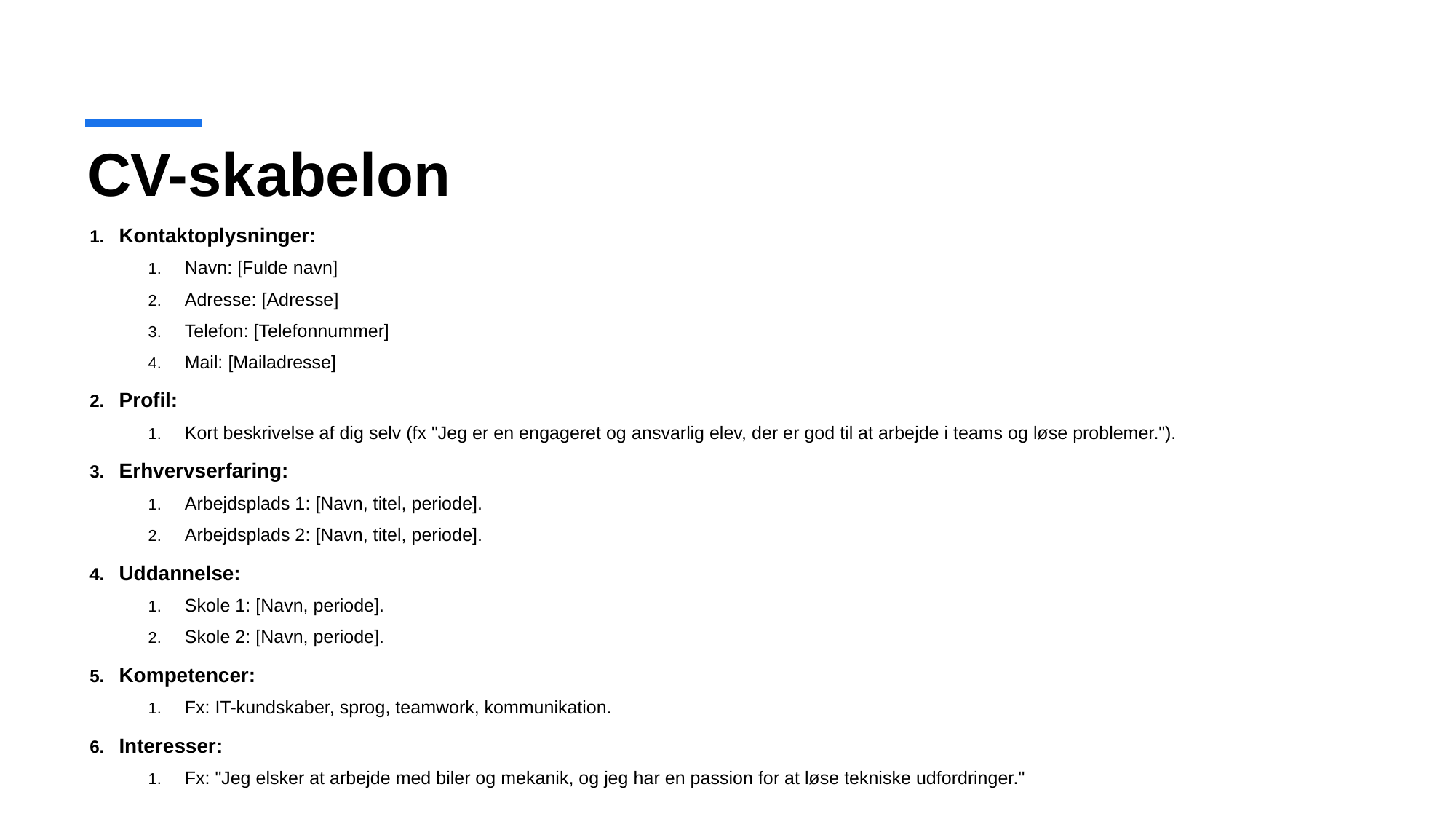

# CV-skabelon
Kontaktoplysninger:
Navn: [Fulde navn]
Adresse: [Adresse]
Telefon: [Telefonnummer]
Mail: [Mailadresse]
Profil:
Kort beskrivelse af dig selv (fx "Jeg er en engageret og ansvarlig elev, der er god til at arbejde i teams og løse problemer.").
Erhvervserfaring:
Arbejdsplads 1: [Navn, titel, periode].
Arbejdsplads 2: [Navn, titel, periode].
Uddannelse:
Skole 1: [Navn, periode].
Skole 2: [Navn, periode].
Kompetencer:
Fx: IT-kundskaber, sprog, teamwork, kommunikation.
Interesser:
Fx: "Jeg elsker at arbejde med biler og mekanik, og jeg har en passion for at løse tekniske udfordringer."